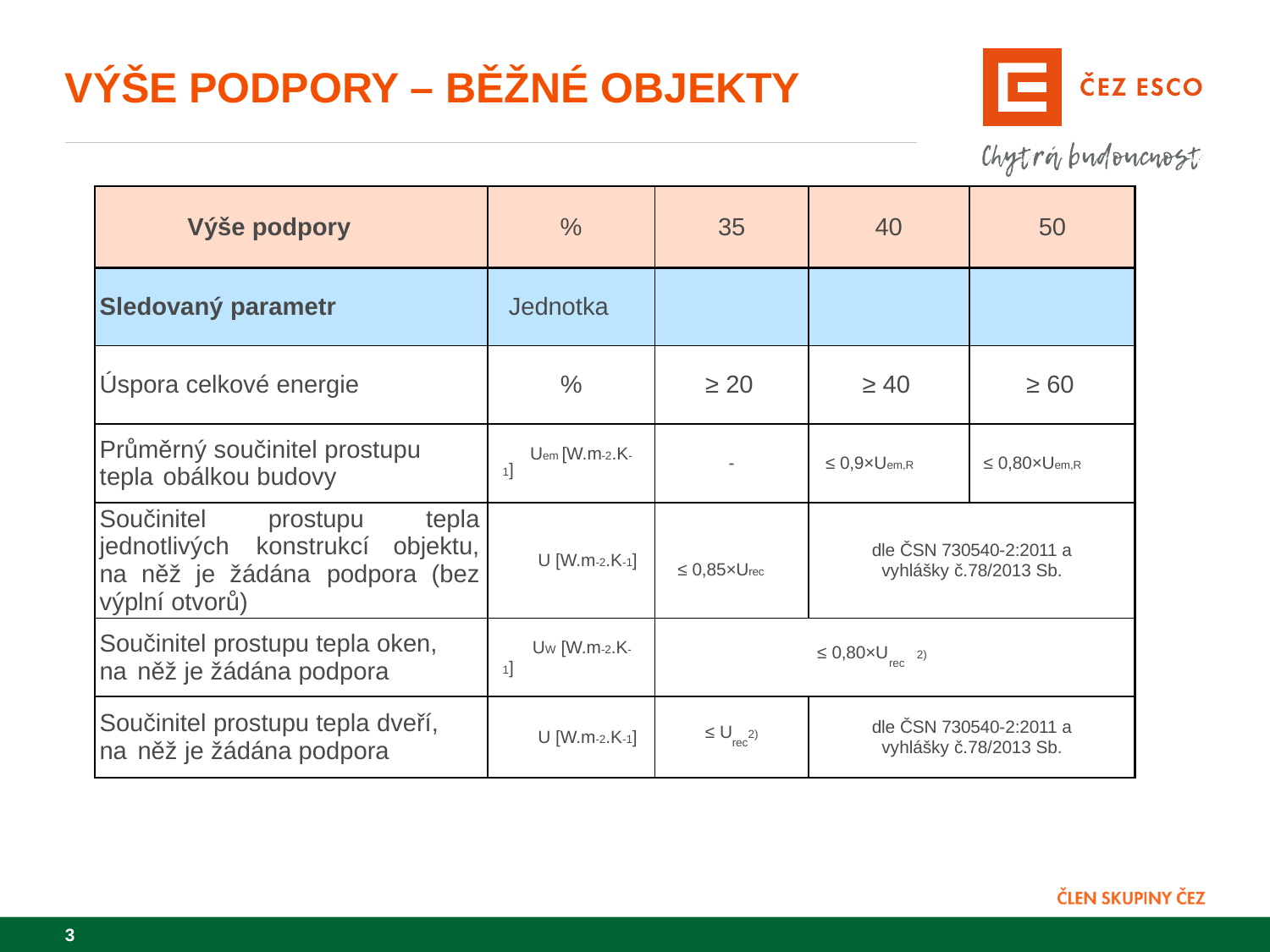

# Výše podpory – běžné objekty
| Výše podpory | % | 35 | 40 | 50 |
| --- | --- | --- | --- | --- |
| Sledovaný parametr | Jednotka |  |  |  |
| Úspora celkové energie | % | ≥ 20 | ≥ 40 | ≥ 60 |
| Průměrný součinitel prostupu tepla obálkou budovy | Uem [W.m-2.K-1] | - | ≤ 0,9×Uem,R | ≤ 0,80×Uem,R |
| Součinitel prostupu tepla jednotlivých konstrukcí objektu, na něž je žádána podpora (bez výplní otvorů) | U [W.m-2.K-1] | ≤ 0,85×Urec | dle ČSN 730540-2:2011 a vyhlášky č.78/2013 Sb. |  |
| Součinitel prostupu tepla oken, na něž je žádána podpora | UW [W.m-2.K-1] |  | ≤ 0,80×U 2) rec |  |
| Součinitel prostupu tepla dveří, na něž je žádána podpora | U [W.m-2.K-1] | ≤ U 2) rec | dle ČSN 730540-2:2011 a vyhlášky č.78/2013 Sb. |  |
3